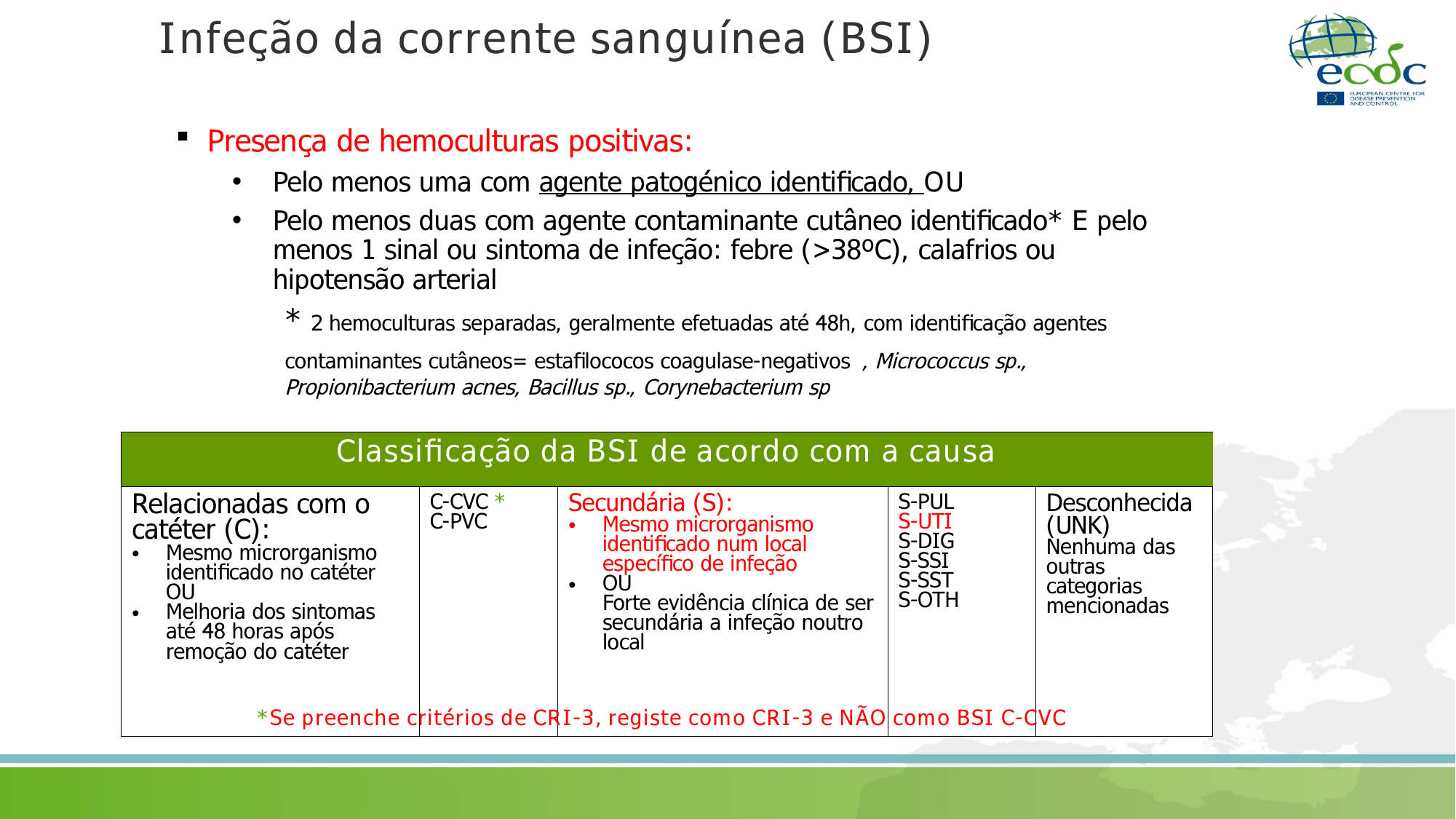

Infeção da corrente sanguínea (BSI)
Presença de hemoculturas positivas:
Pelo menos uma com agente patogénico identificado, OU
Pelo menos duas com agente contaminante cutâneo identificado* E pelo menos 1 sinal ou sintoma de infeção: febre (>38ºC), calafrios ou hipotensão arterial
* 2 hemoculturas separadas, geralmente efetuadas até 48h, com identificação agentes contaminantes cutâneos= estafilococos coagulase-negativos , Micrococcus sp., Propionibacterium acnes, Bacillus sp., Corynebacterium sp

| Classificação da BSI de acordo com a causa |  |  |  |  |
| --- | --- | --- | --- | --- |
| Relacionadas com o catéter (C): Mesmo microrganismo identificado no catéter OU Melhoria dos sintomas até 48 horas após remoção do catéter | C-CVC \* C-PVC | Secundária (S): Mesmo microrganismo identificado num local específico de infeção OU Forte evidência clínica de ser secundária a infeção noutro local | S-PUL S-UTI S-DIG S-SSI S-SST S-OTH | Desconhecida (UNK) Nenhuma das outras categorias mencionadas |
*Se preenche critérios de CRI-3, registe como CRI-3 e NÃO como BSI C-CVC